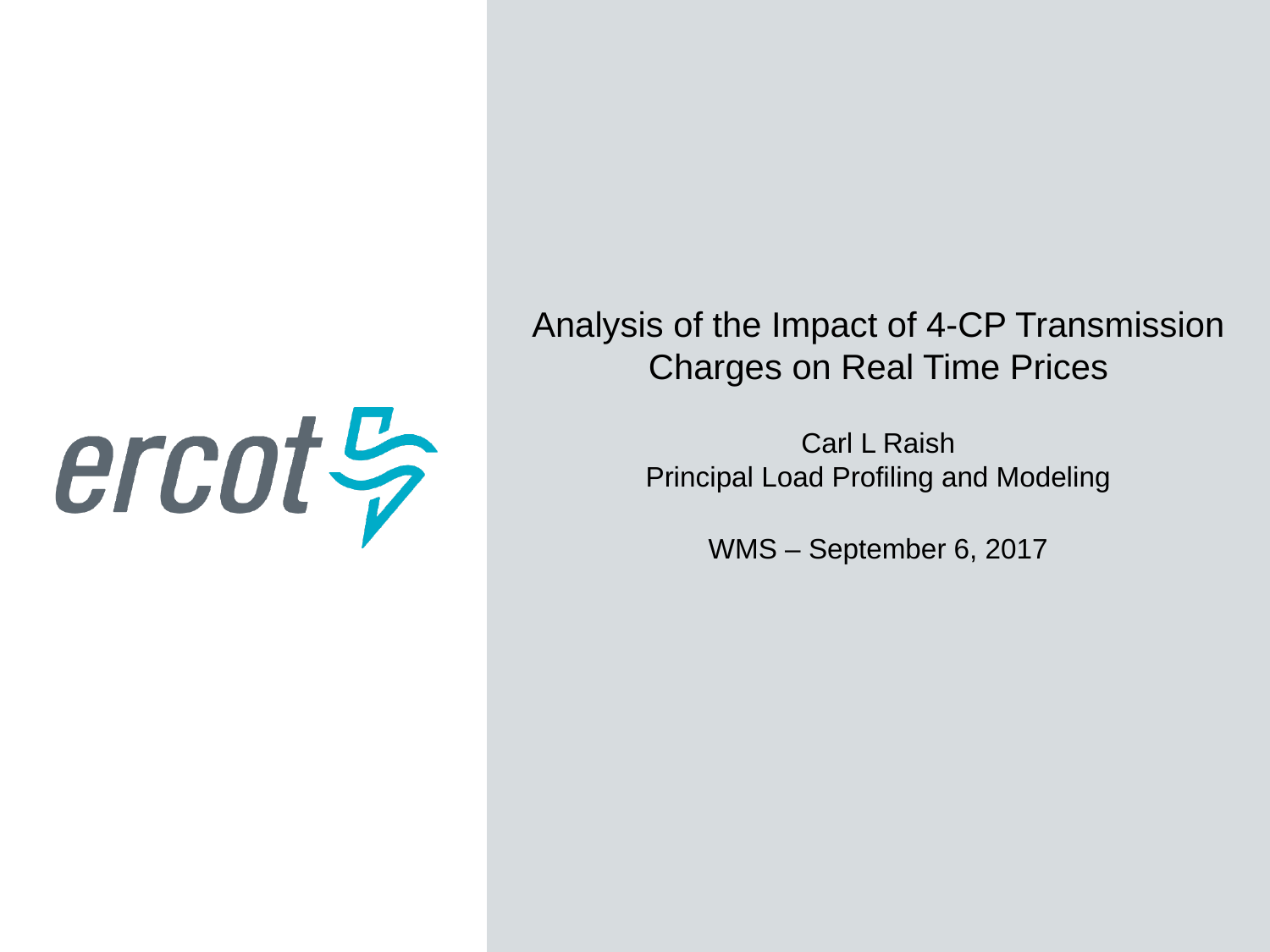

Analysis of the Impact of 4-CP Transmission Charges on Real Time Prices

Carl L Raish
Principal Load Profiling and Modeling

WMS – September 6, 2017